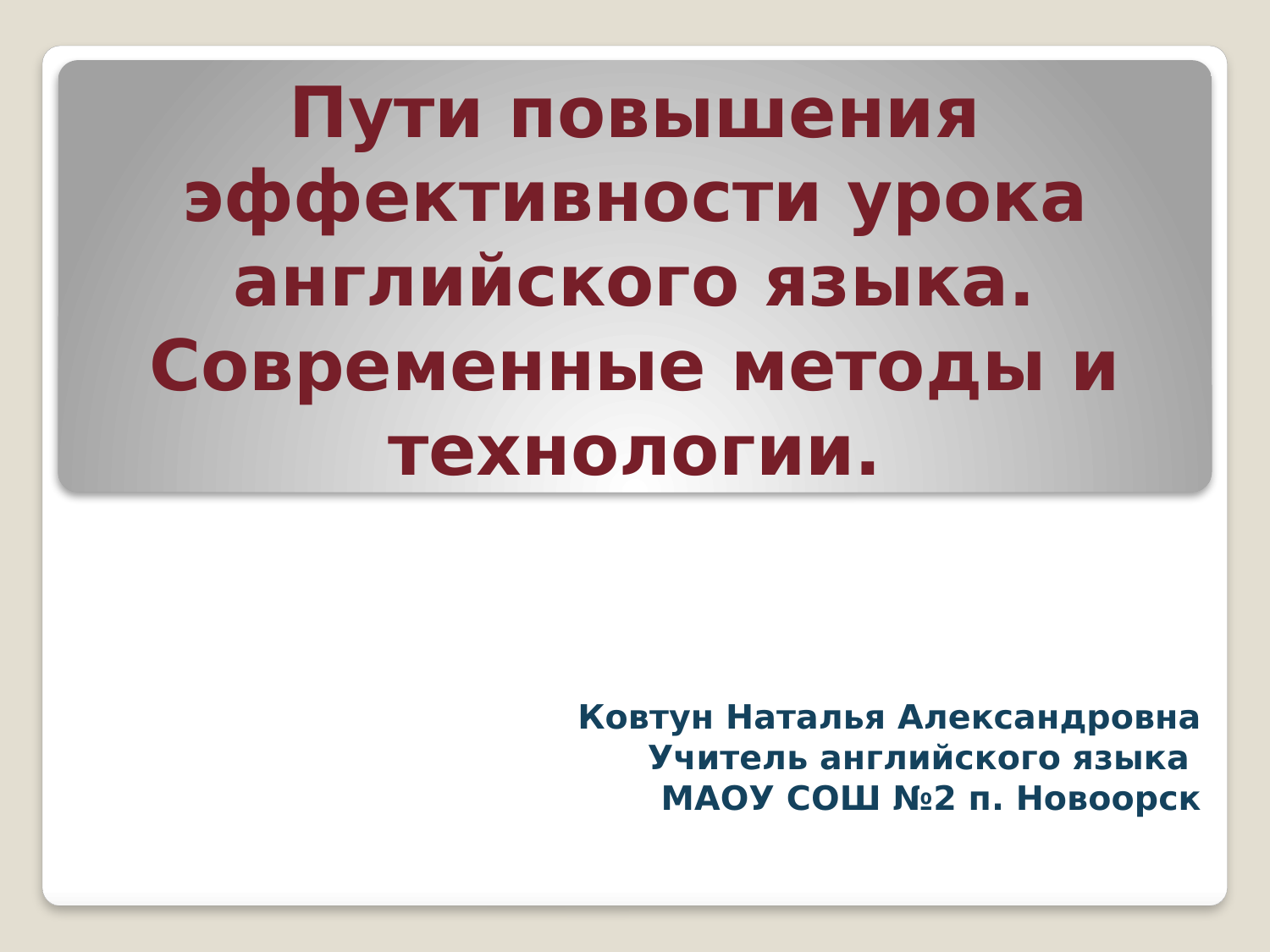

# Пути повышения эффективности урока английского языка. Современные методы и технологии.
Ковтун Наталья Александровна
Учитель английского языка
МАОУ СОШ №2 п. Новоорск